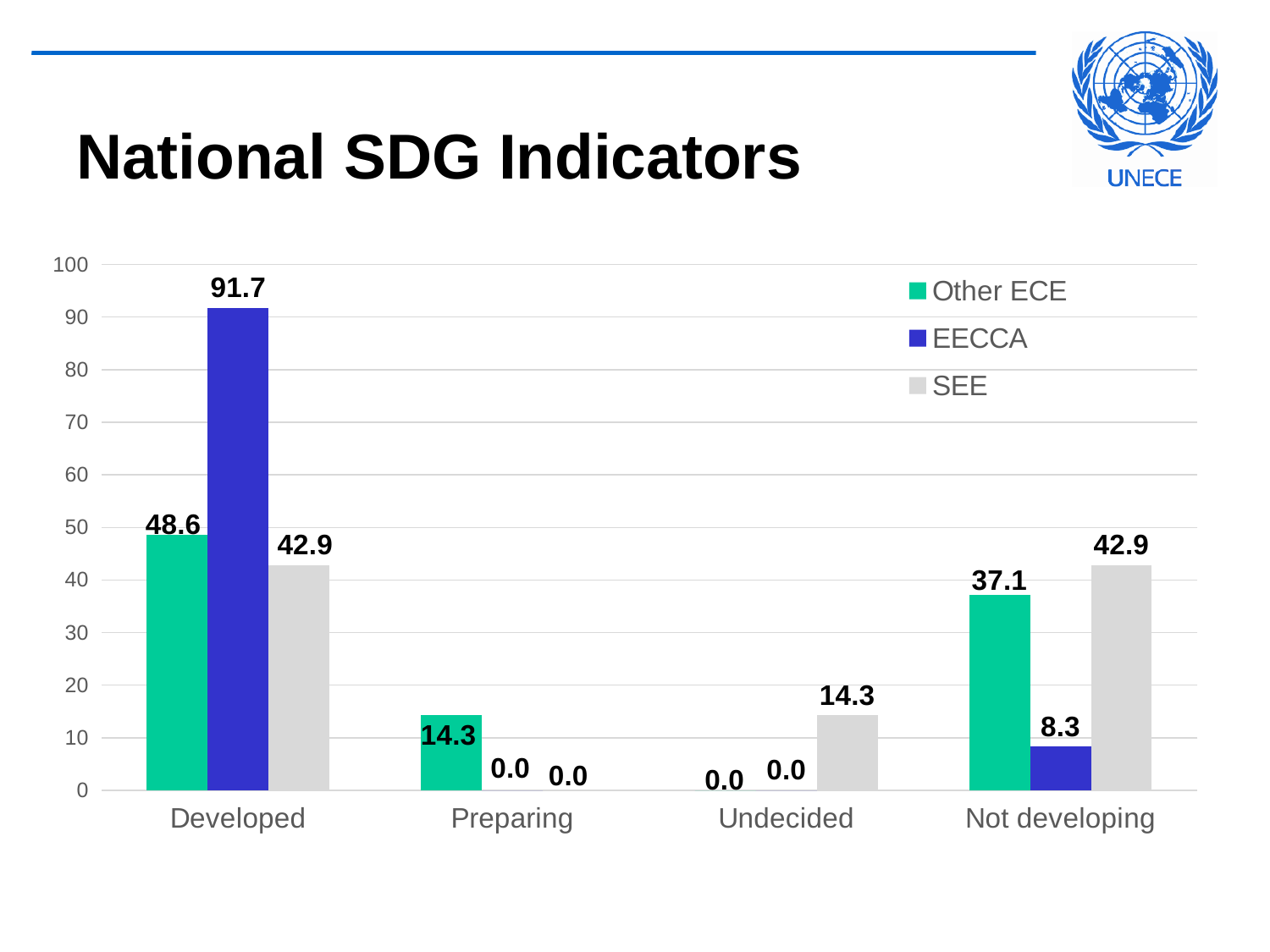

# National SDG Indicators

### Chart

| Category | Other ECE | EECCA | SEE |
|---|---|---|---|
| Developed | 48.6 | 91.7 | 42.86 |
| Preparing | 14.3 | 0.0 | 0.0 |
| Undecided | 0.0 | 0.0 | 14.29 |
| Not developing | 37.1 | 8.3 | 42.86 |